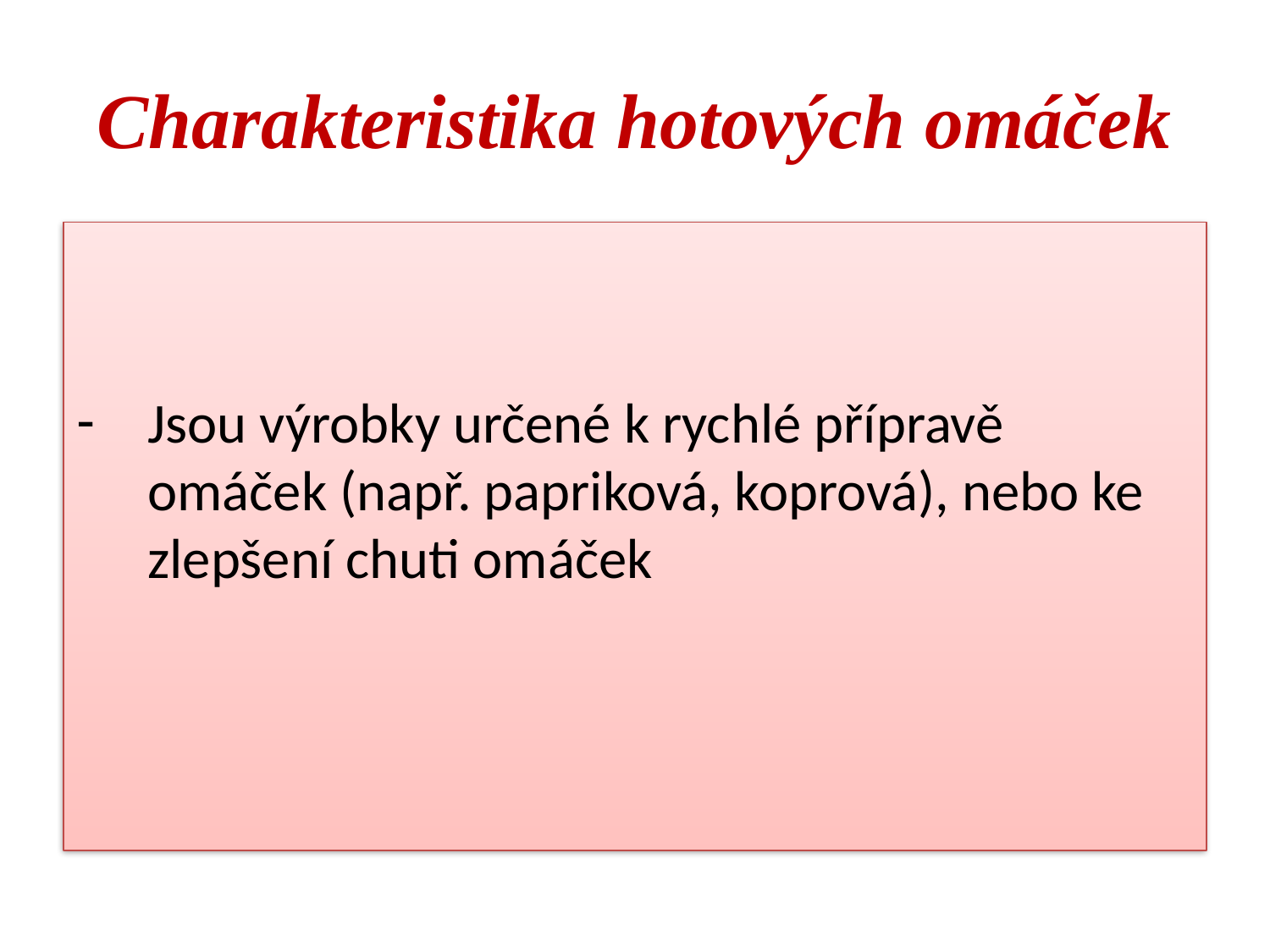

# Charakteristika hotových omáček

Jsou výrobky určené k rychlé přípravě omáček (např. papriková, koprová), nebo ke zlepšení chuti omáček